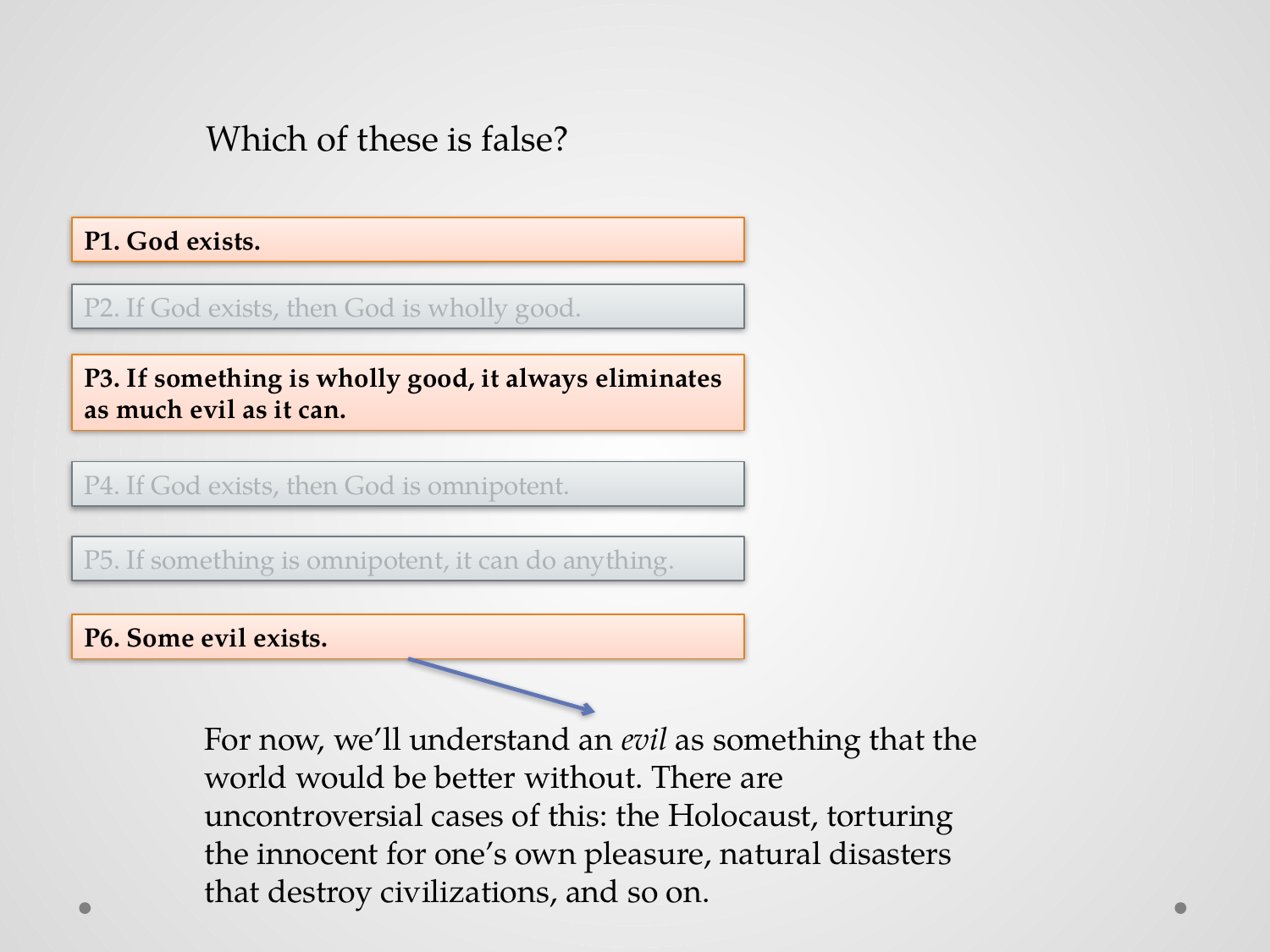

Which of these is false?
P1. God exists.
P2. If God exists, then God is wholly good.
P3. If something is wholly good, it always eliminates as much evil as it can.
P4. If God exists, then God is omnipotent.
P5. If something is omnipotent, it can do anything.
P6. Some evil exists.
For now, we’ll understand an evil as something that the world would be better without. There are uncontroversial cases of this: the Holocaust, torturing the innocent for one’s own pleasure, natural disasters that destroy civilizations, and so on.